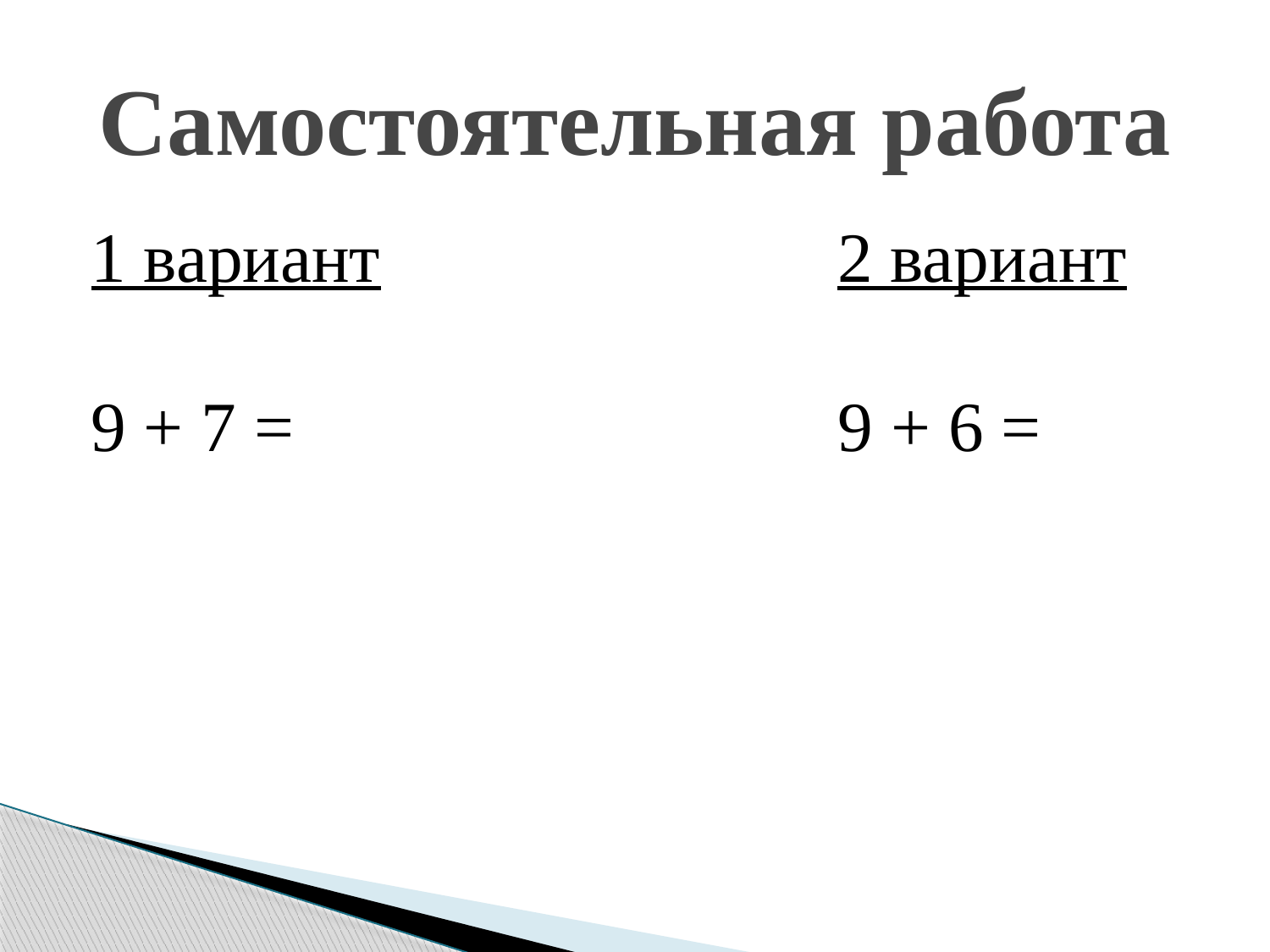

# Самостоятельная работа
1 вариант                          2 вариант
9 + 7 =                               9 + 6 =